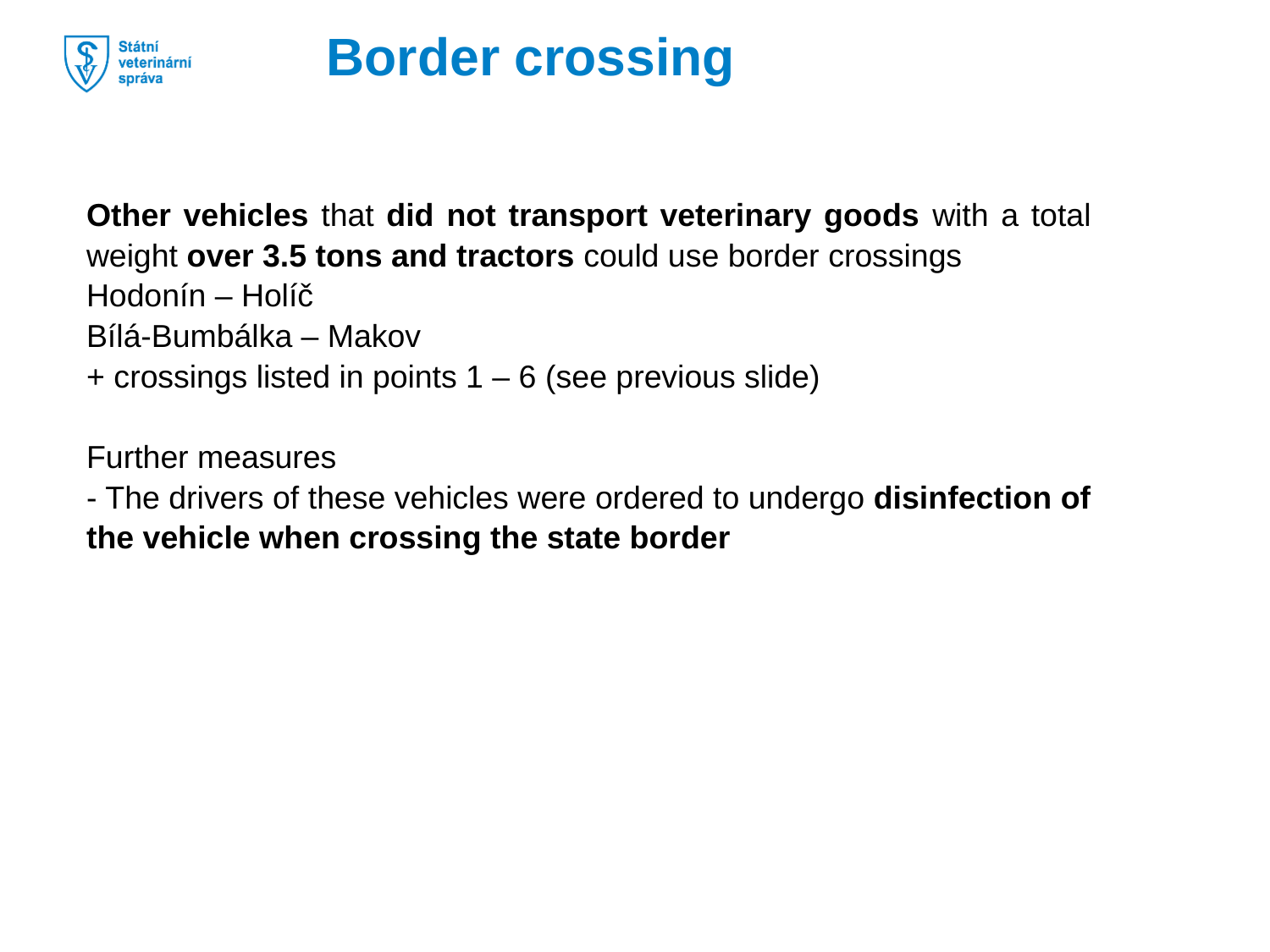

Border crossing
Other vehicles that did not transport veterinary goods with a total weight over 3.5 tons and tractors could use border crossings
Hodonín – Holíč
Bílá-Bumbálka – Makov
+ crossings listed in points 1 – 6 (see previous slide)

Further measures
- The drivers of these vehicles were ordered to undergo disinfection of the vehicle when crossing the state border